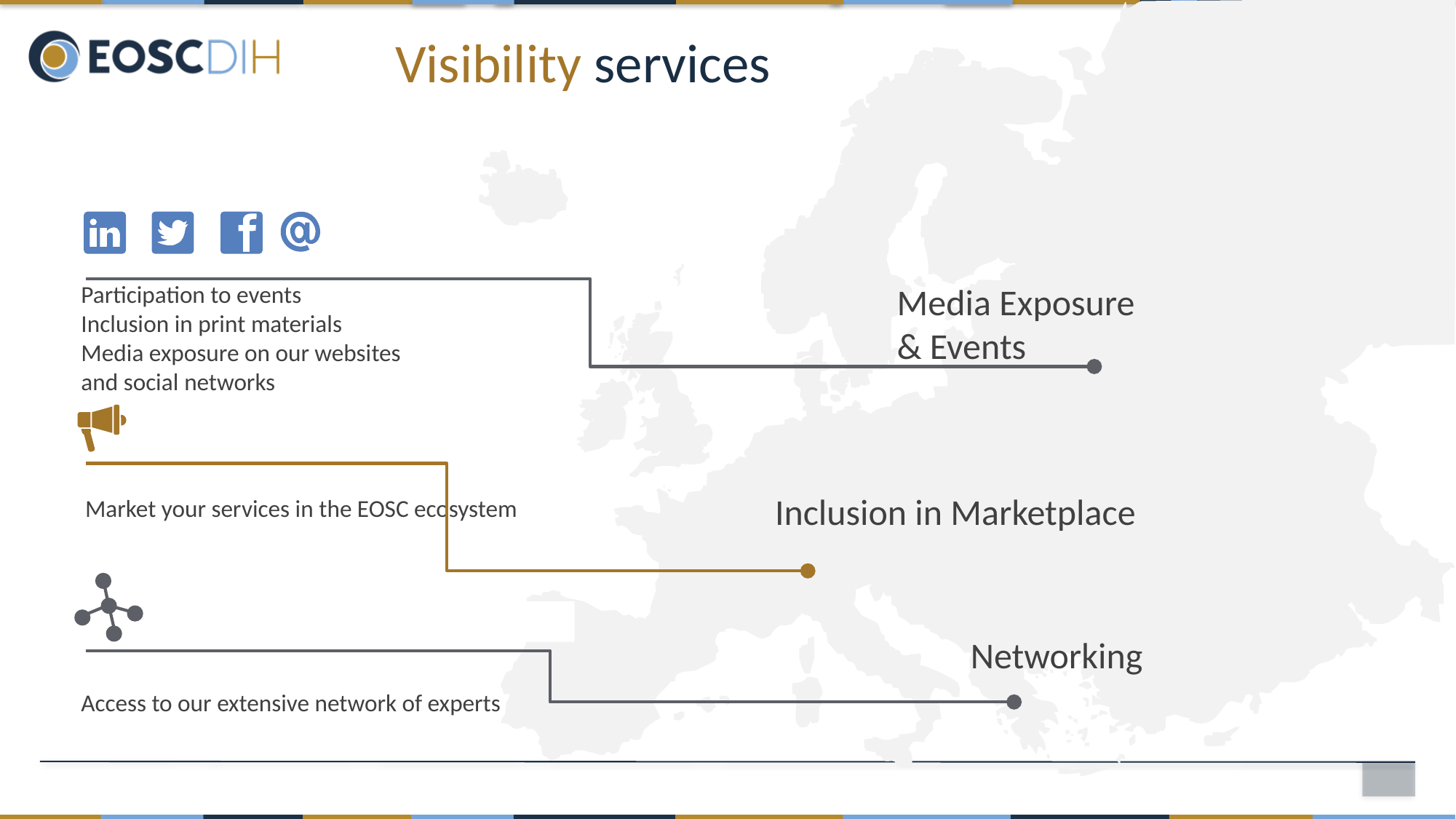

# Visibility services

Participation to events
Inclusion in print materials
Media exposure on our websites
and social networks
Media Exposure & Events

Market your services in the EOSC ecosystem
Inclusion in Marketplace

Access to our extensive network of experts
Networking